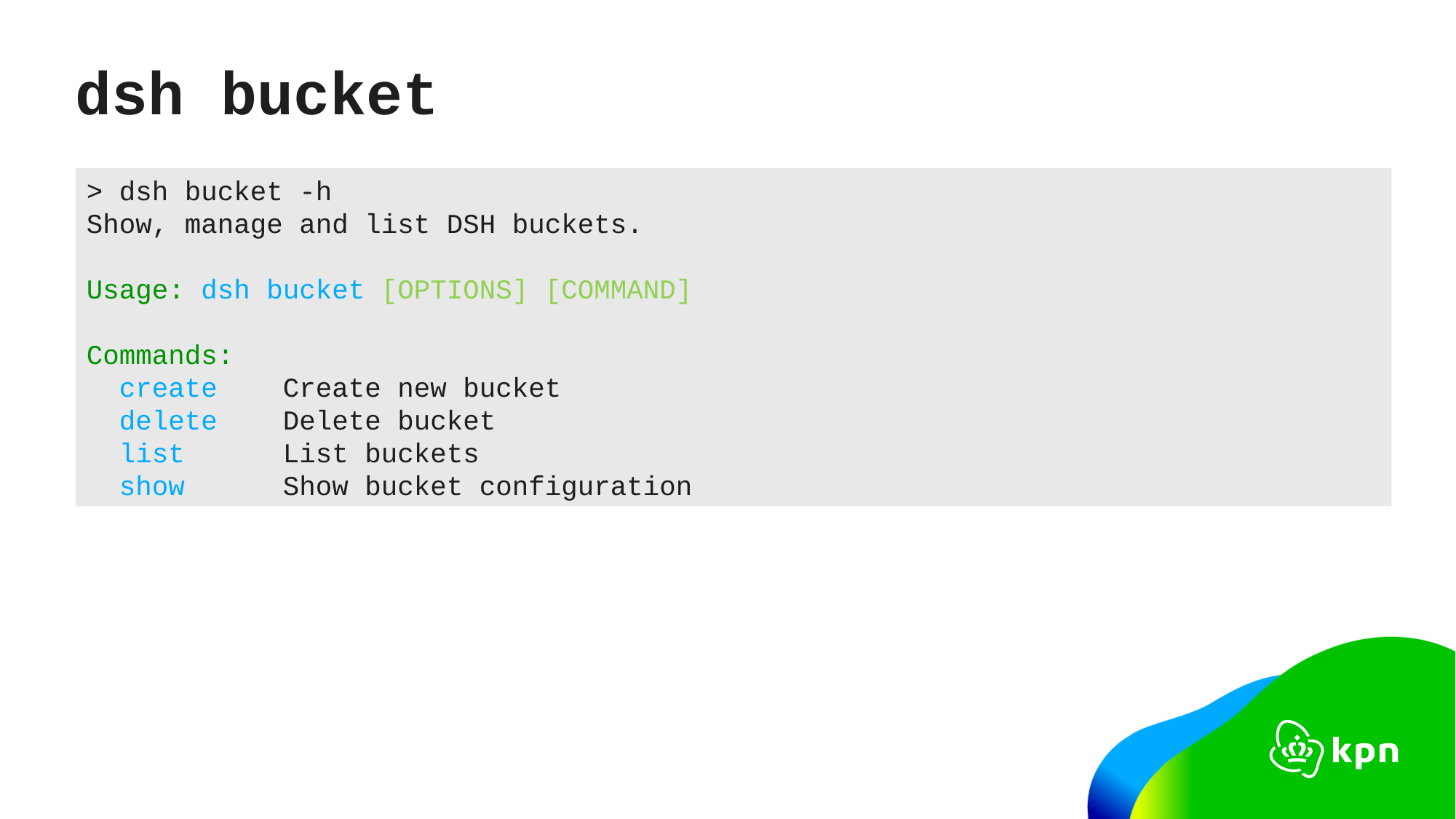

# dsh bucket
> dsh bucket -h
Show, manage and list DSH buckets.

Usage: dsh bucket [OPTIONS] [COMMAND]

Commands:
  create    Create new bucket
  delete    Delete bucket
  list      List buckets
  show      Show bucket configuration